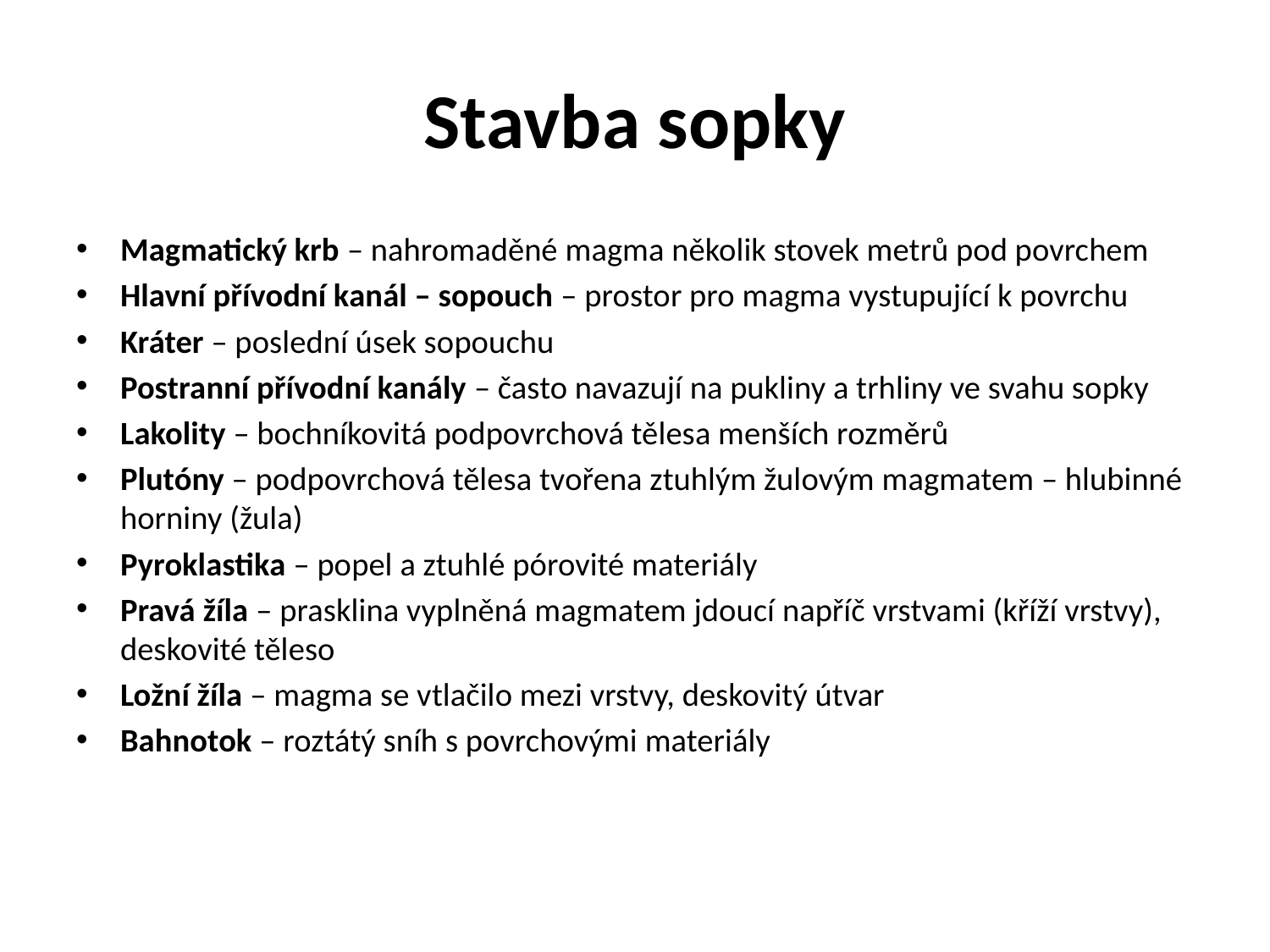

# Stavba sopky
Magmatický krb – nahromaděné magma několik stovek metrů pod povrchem
Hlavní přívodní kanál – sopouch – prostor pro magma vystupující k povrchu
Kráter – poslední úsek sopouchu
Postranní přívodní kanály – často navazují na pukliny a trhliny ve svahu sopky
Lakolity – bochníkovitá podpovrchová tělesa menších rozměrů
Plutóny – podpovrchová tělesa tvořena ztuhlým žulovým magmatem – hlubinné horniny (žula)
Pyroklastika – popel a ztuhlé pórovité materiály
Pravá žíla – prasklina vyplněná magmatem jdoucí napříč vrstvami (kříží vrstvy), deskovité těleso
Ložní žíla – magma se vtlačilo mezi vrstvy, deskovitý útvar
Bahnotok – roztátý sníh s povrchovými materiály